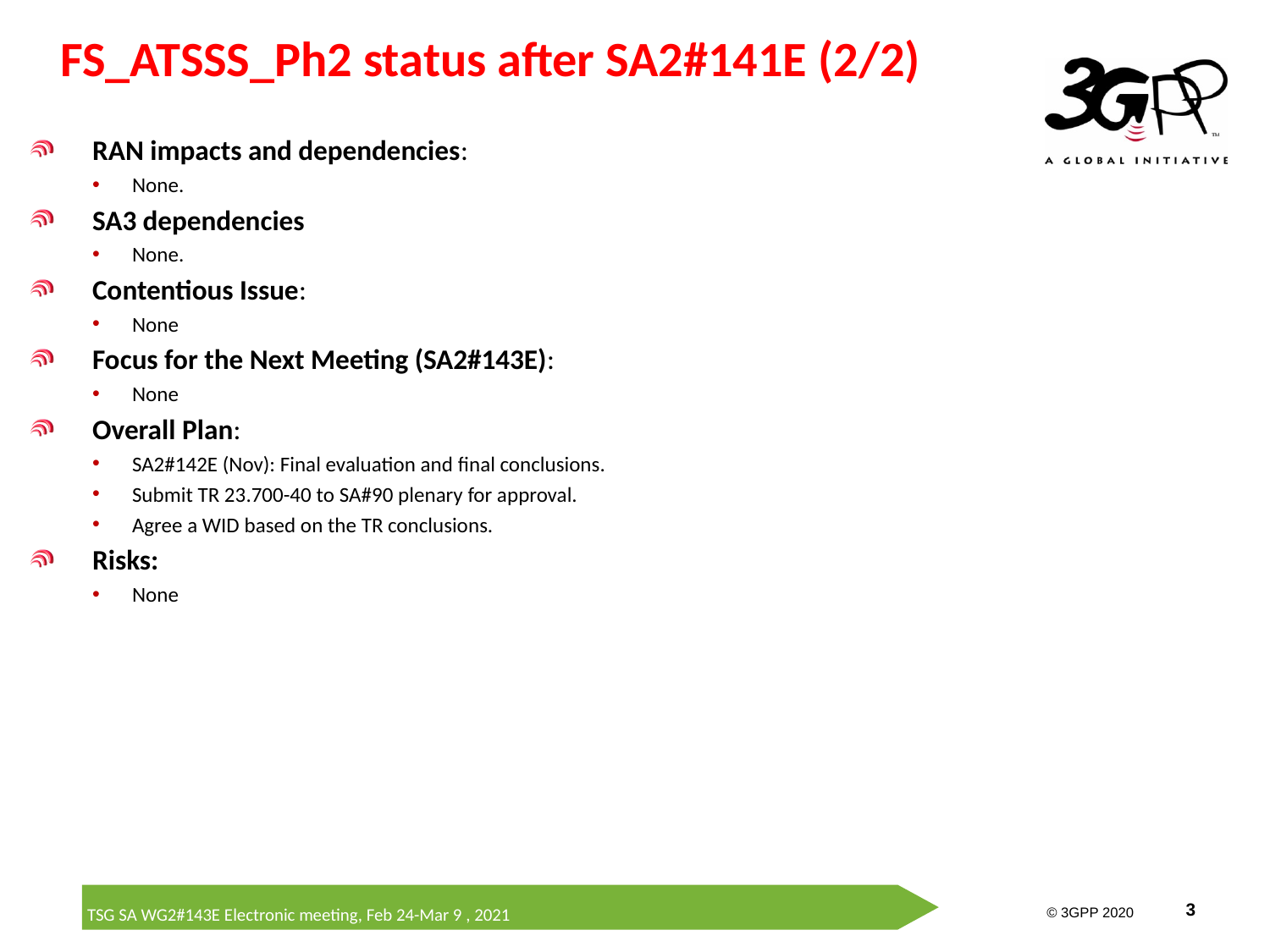

# FS_ATSSS_Ph2 status after SA2#141E (2/2)
RAN impacts and dependencies:
None.
SA3 dependencies
None.
Contentious Issue:
None
Focus for the Next Meeting (SA2#143E):
None
Overall Plan:
SA2#142E (Nov): Final evaluation and final conclusions.
Submit TR 23.700-40 to SA#90 plenary for approval.
Agree a WID based on the TR conclusions.
Risks:
None